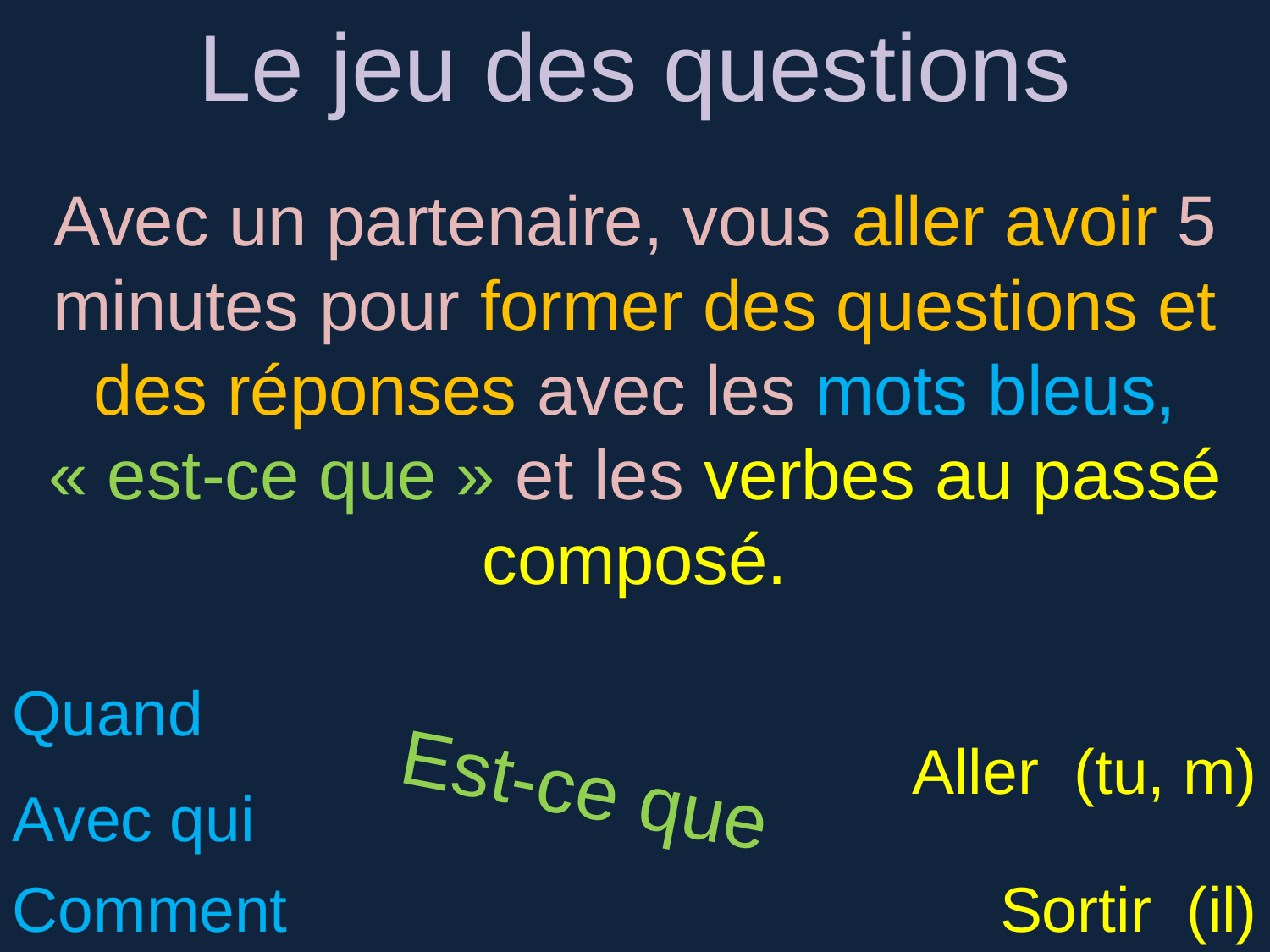

Le jeu des questions
Avec un partenaire, vous aller avoir 5 minutes pour former des questions et des réponses avec les mots bleus, « est-ce que » et les verbes au passé composé.
Quand
Aller  (tu, m)
Est-ce que
Avec qui
Comment
Sortir  (il)